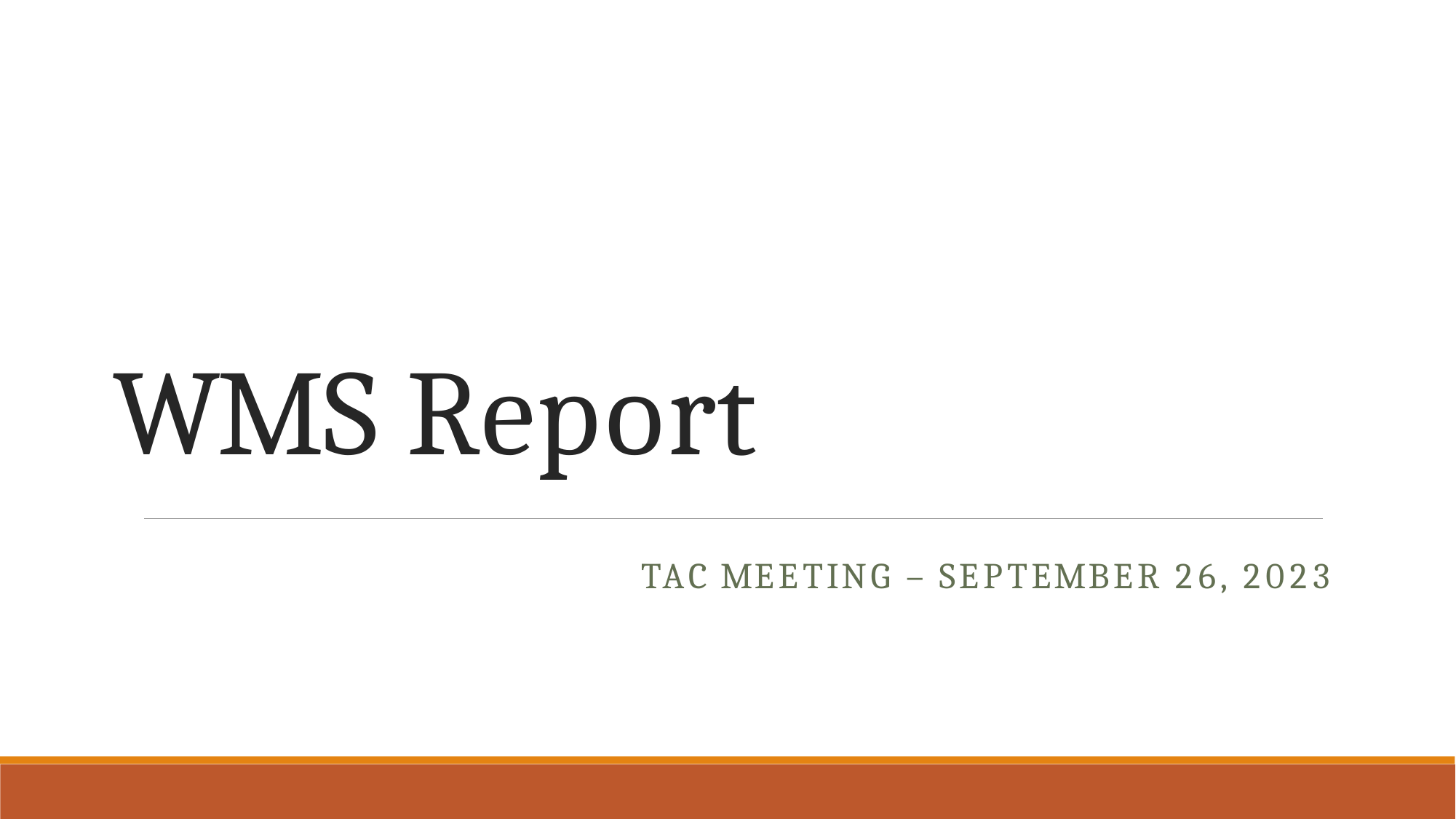

# WMS Report
TAC Meeting – September 26, 2023